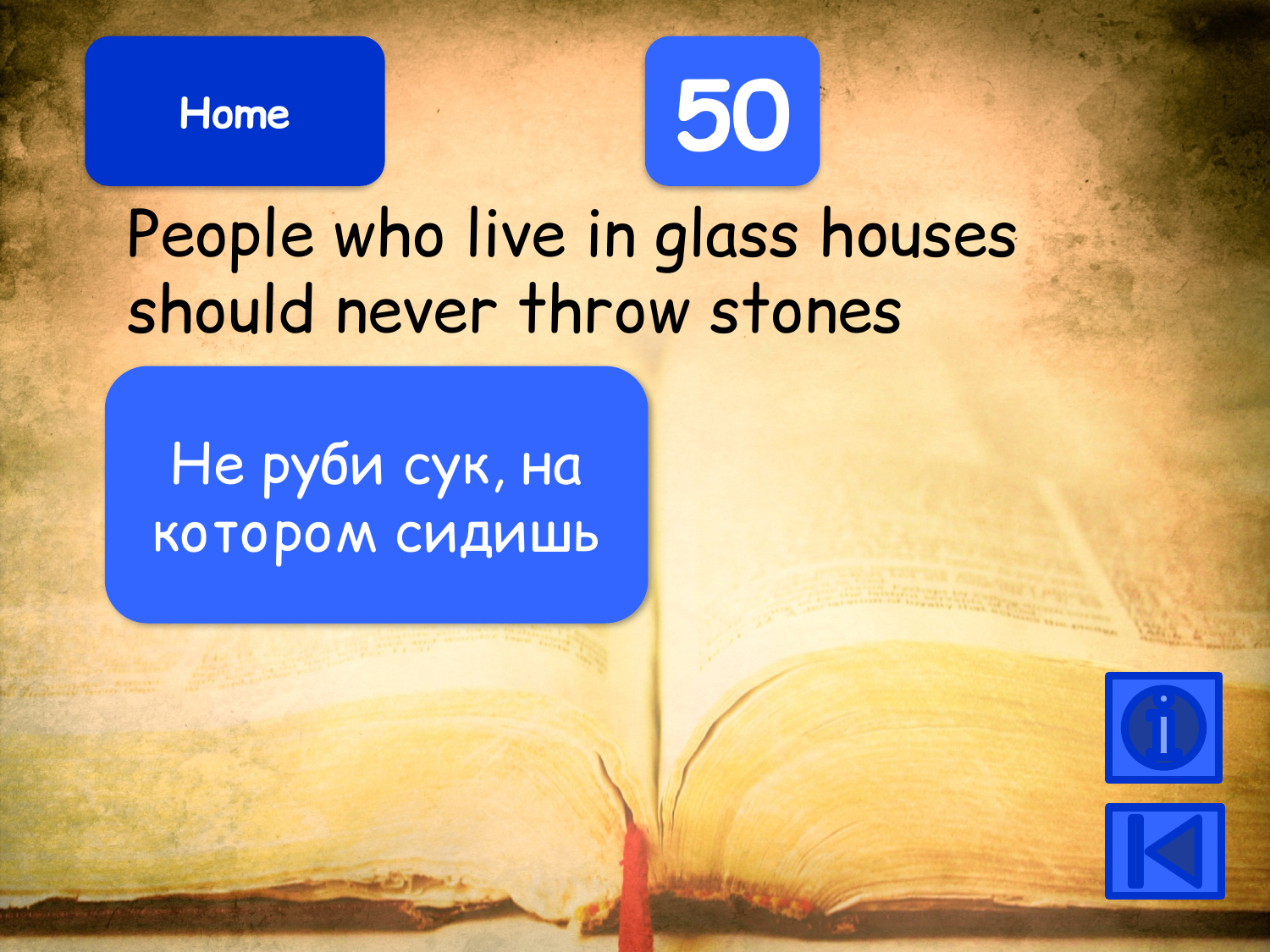

Home
50
People who live in glass houses should never throw stones
Не руби сук, на котором сидишь